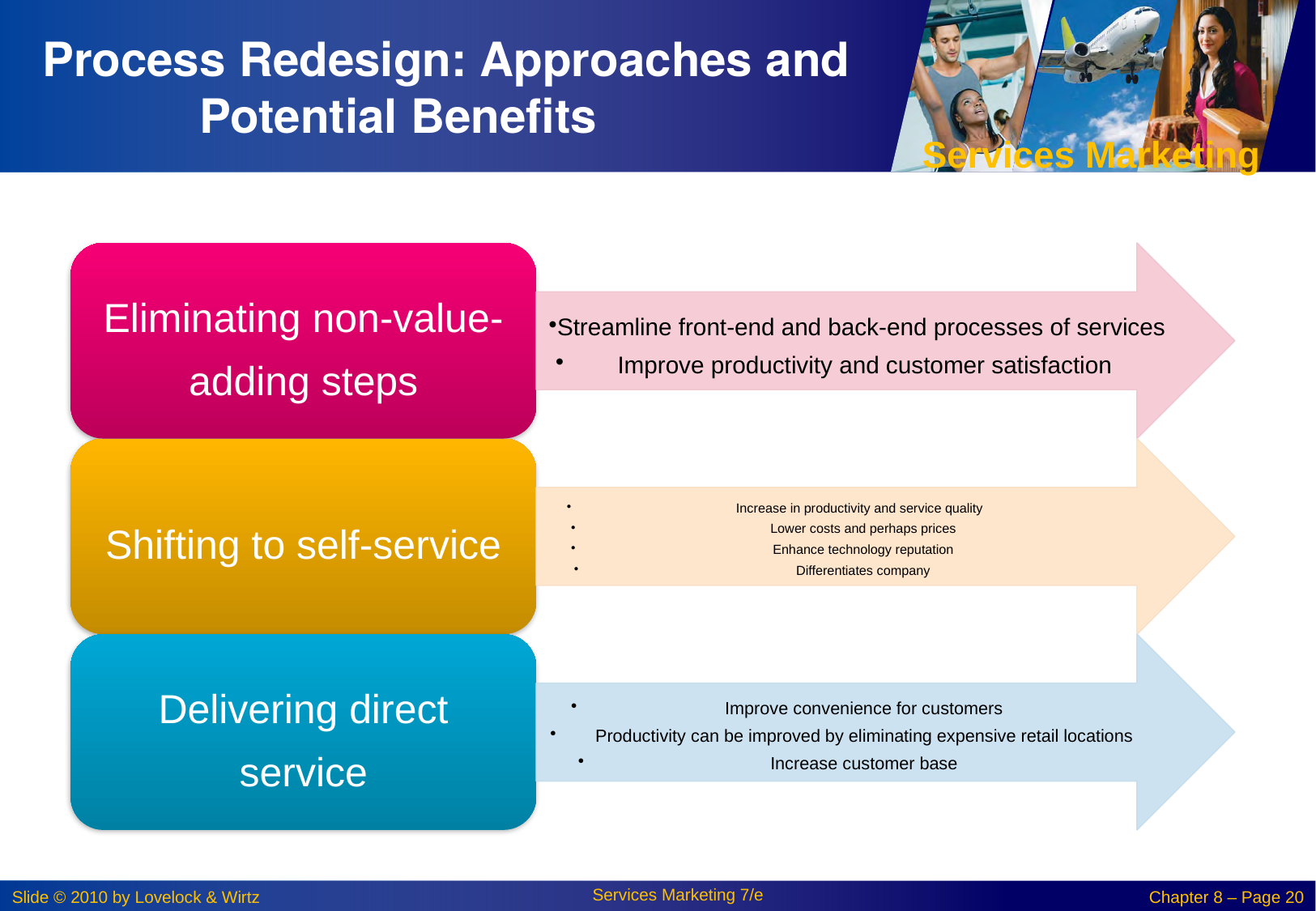

# Process Redesign: Approaches and              Potential Benefits
Eliminating non-value-adding steps
Streamline front-end and back-end processes of services
Shifting to self-service
Delivering direct service
Improve productivity and customer satisfaction
Increase in productivity and service quality
Lower costs and perhaps prices
Enhance technology reputation
Differentiates company
Improve convenience for customers
Productivity can be improved by eliminating expensive retail locations
Increase customer base